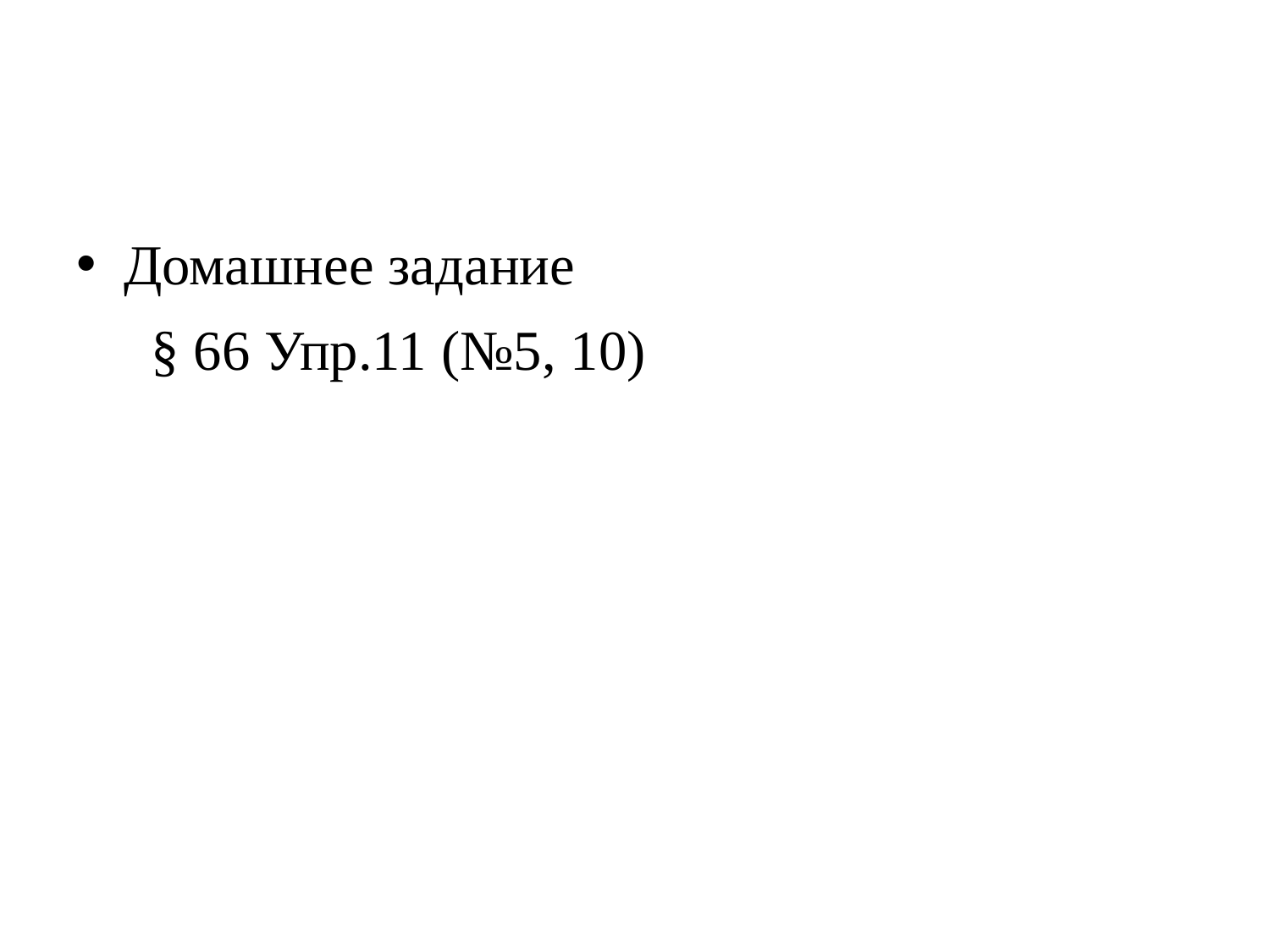

#
Домашнее задание

§ 66 Упр.11 (№5, 10)